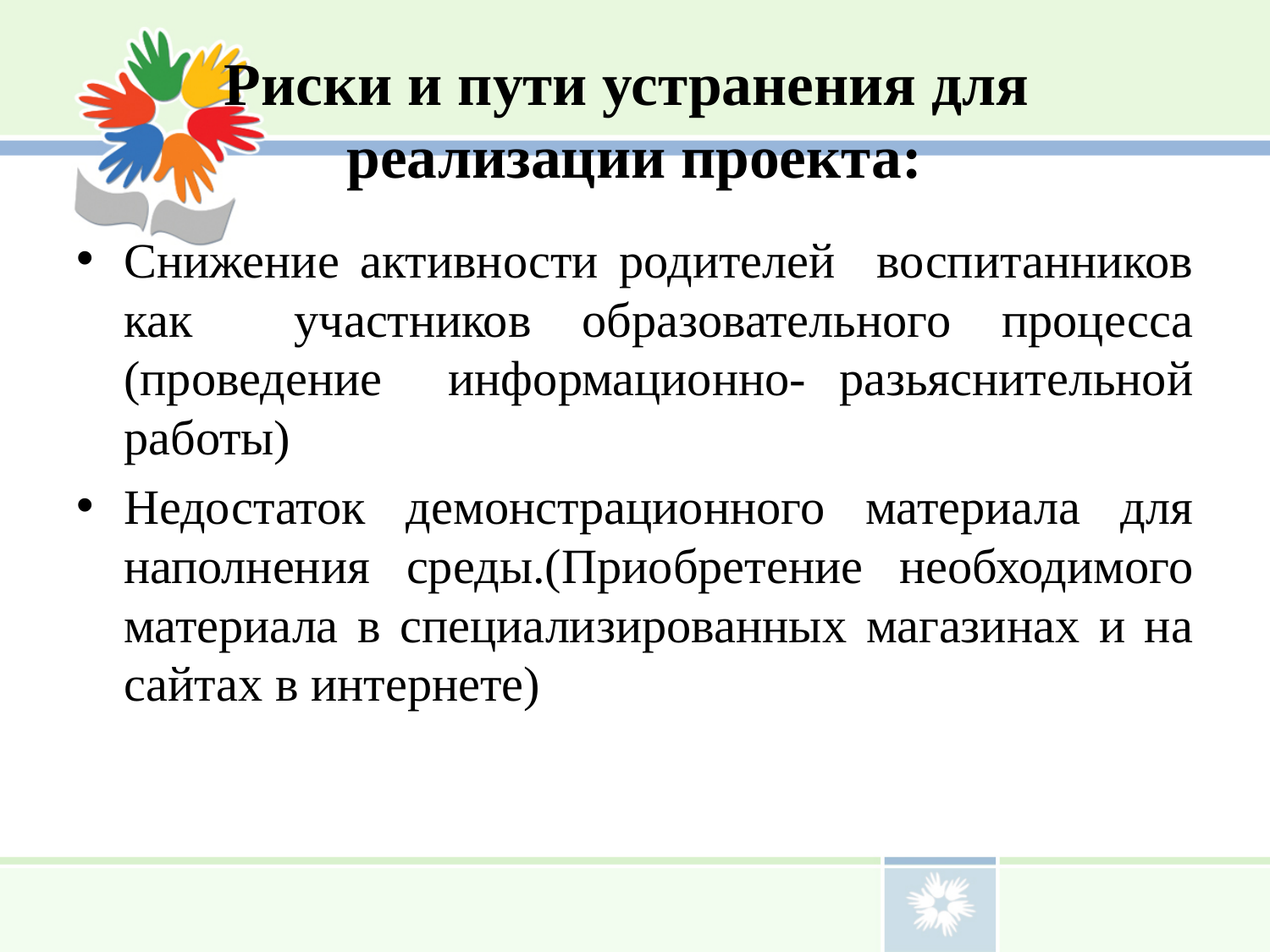

# Риски и пути устранения для  реализации проекта:
Снижение активности родителей  воспитанников как  участников образовательного процесса (проведение  информационно- разьяснительной работы)
Недостаток демонстрационного материала для наполнения среды.(Приобретение необходимого материала в специализированных магазинах и на сайтах в интернете)